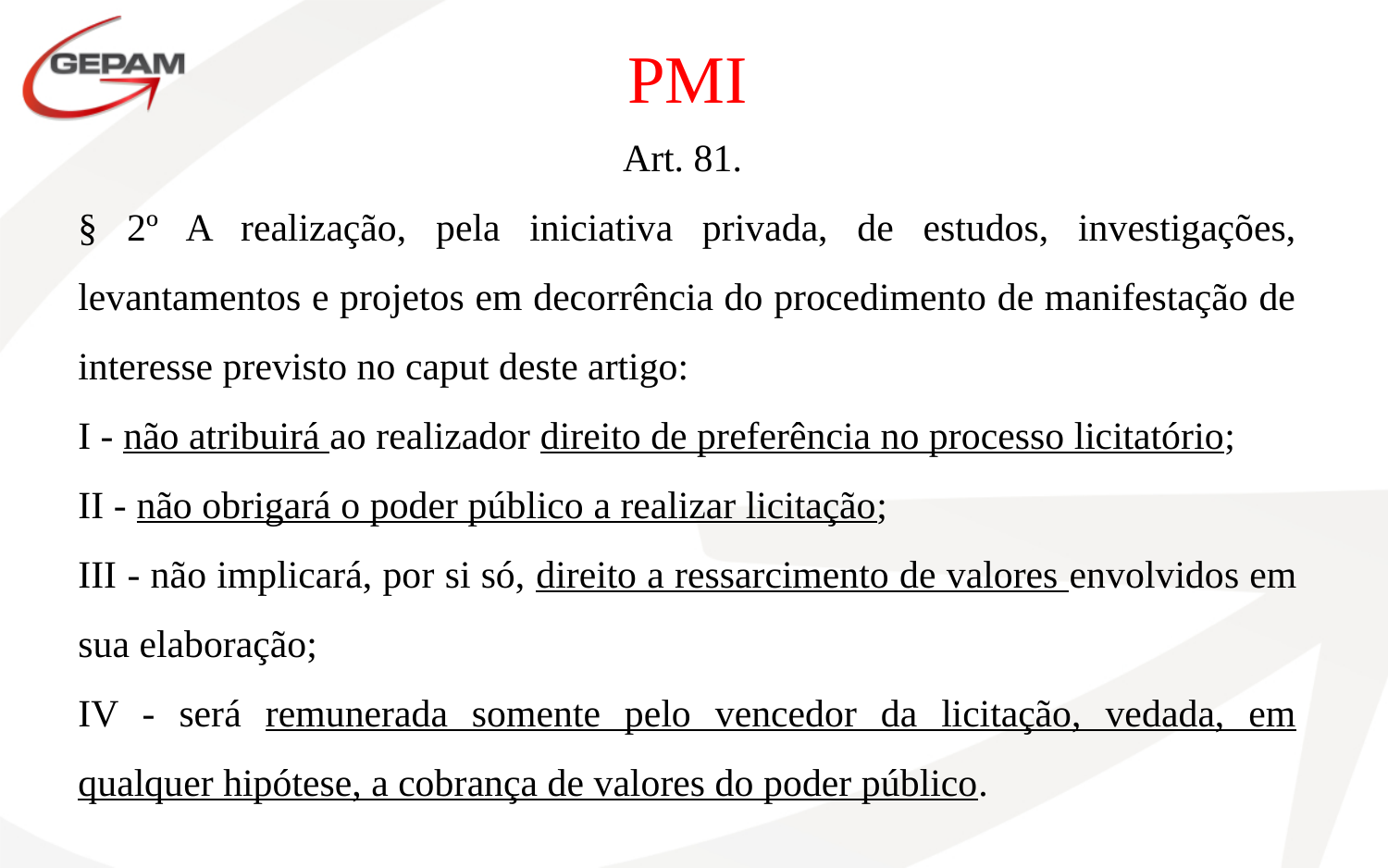

PMI
Art. 81.
§ 2º A realização, pela iniciativa privada, de estudos, investigações, levantamentos e projetos em decorrência do procedimento de manifestação de interesse previsto no caput deste artigo:
I - não atribuirá ao realizador direito de preferência no processo licitatório;
II - não obrigará o poder público a realizar licitação;
III - não implicará, por si só, direito a ressarcimento de valores envolvidos em sua elaboração;
IV - será remunerada somente pelo vencedor da licitação, vedada, em qualquer hipótese, a cobrança de valores do poder público.